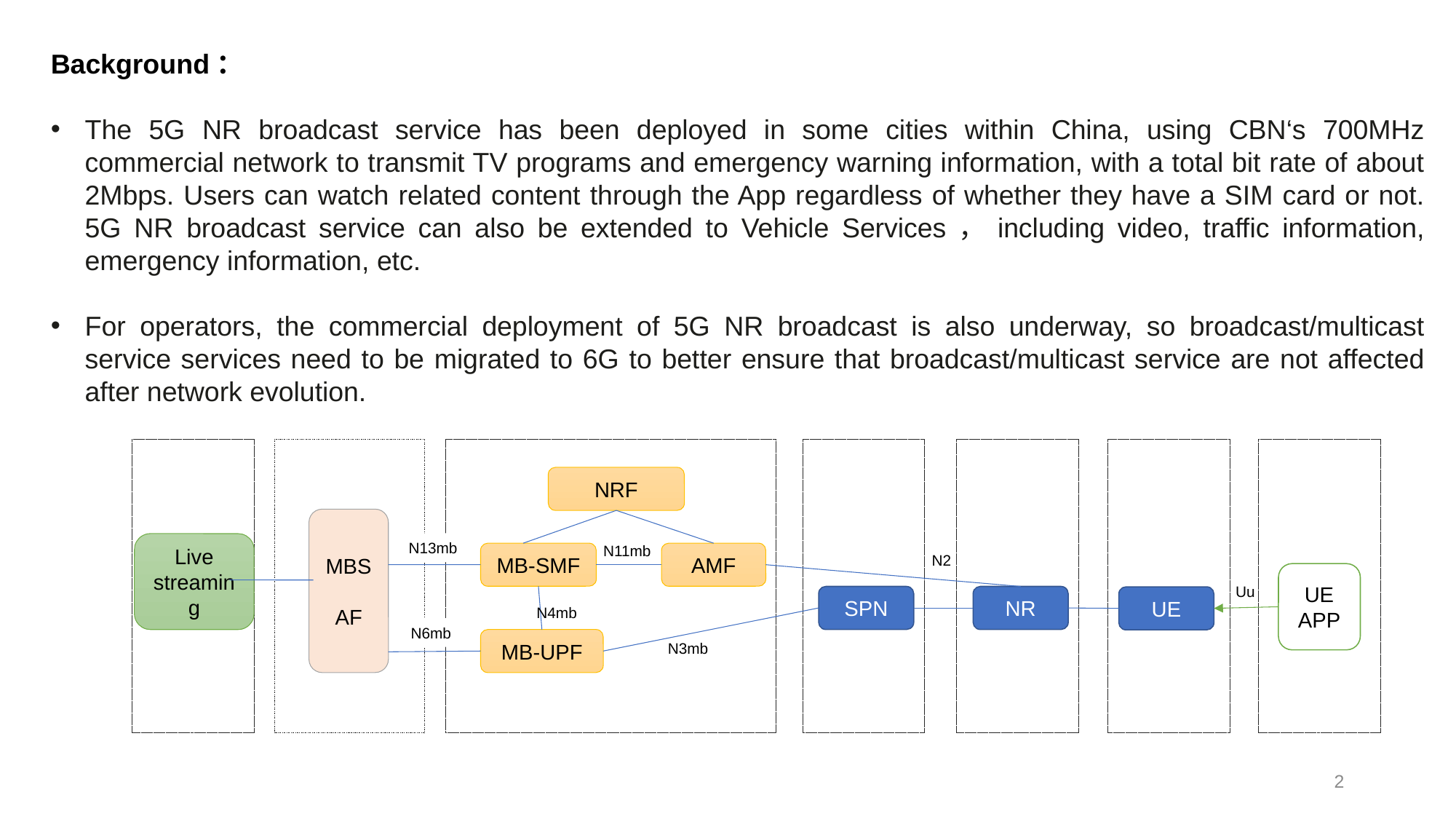

Background：

The 5G NR broadcast service has been deployed in some cities within China, using CBN‘s 700MHz commercial network to transmit TV programs and emergency warning information, with a total bit rate of about 2Mbps. Users can watch related content through the App regardless of whether they have a SIM card or not. 5G NR broadcast service can also be extended to Vehicle Services，including video, traffic information, emergency information, etc.

For operators, the commercial deployment of 5G NR broadcast is also underway, so broadcast/multicast service services need to be migrated to 6G to better ensure that broadcast/multicast service are not affected after network evolution.

NRF
MBS

AF
  N13mb
Live streaming
N11mb
MB-SMF
AMF
  N2
UE
APP
Uu
SPN
NR
UE
  N4mb
  N6mb
MB-UPF
N3mb
2